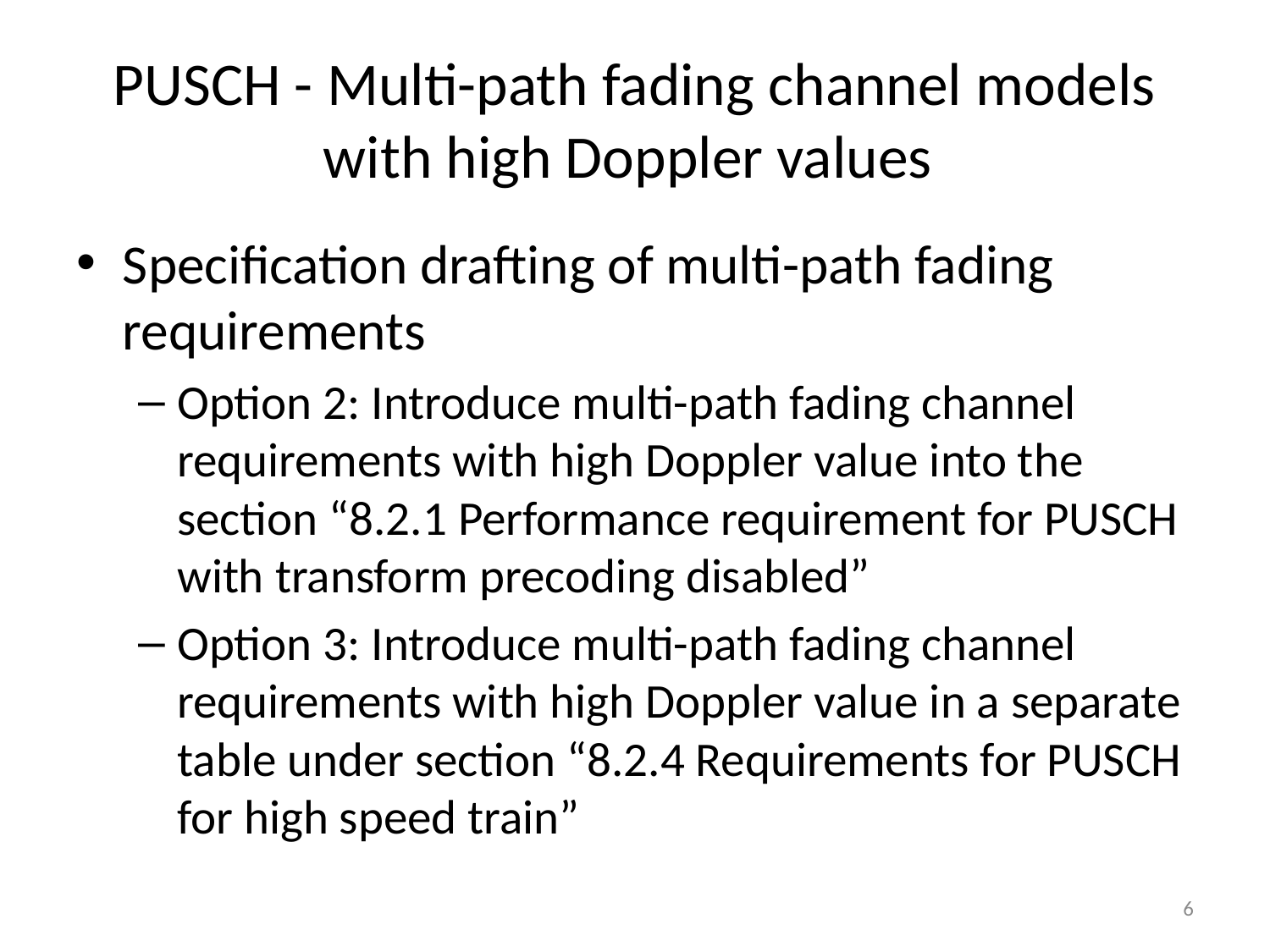

# PUSCH - Multi-path fading channel models with high Doppler values
Specification drafting of multi-path fading requirements
Option 2: Introduce multi-path fading channel requirements with high Doppler value into the section “8.2.1 Performance requirement for PUSCH with transform precoding disabled”
Option 3: Introduce multi-path fading channel requirements with high Doppler value in a separate table under section “8.2.4 Requirements for PUSCH for high speed train”

6